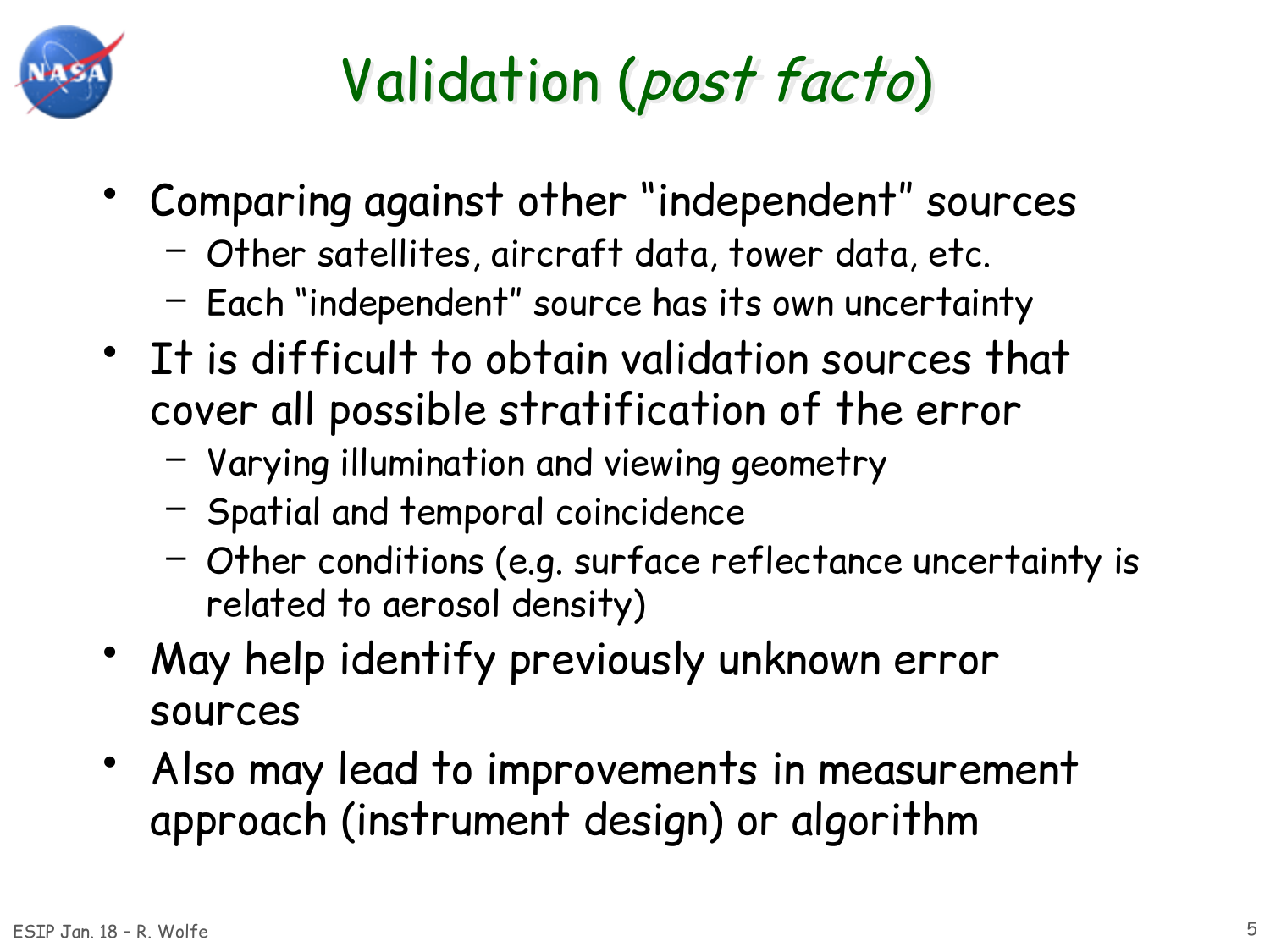

# Validation (post facto)
Comparing against other “independent” sources
Other satellites, aircraft data, tower data, etc.
Each “independent” source has its own uncertainty
It is difficult to obtain validation sources that cover all possible stratification of the error
Varying illumination and viewing geometry
Spatial and temporal coincidence
Other conditions (e.g. surface reflectance uncertainty is related to aerosol density)
May help identify previously unknown error sources
Also may lead to improvements in measurement approach (instrument design) or algorithm

5